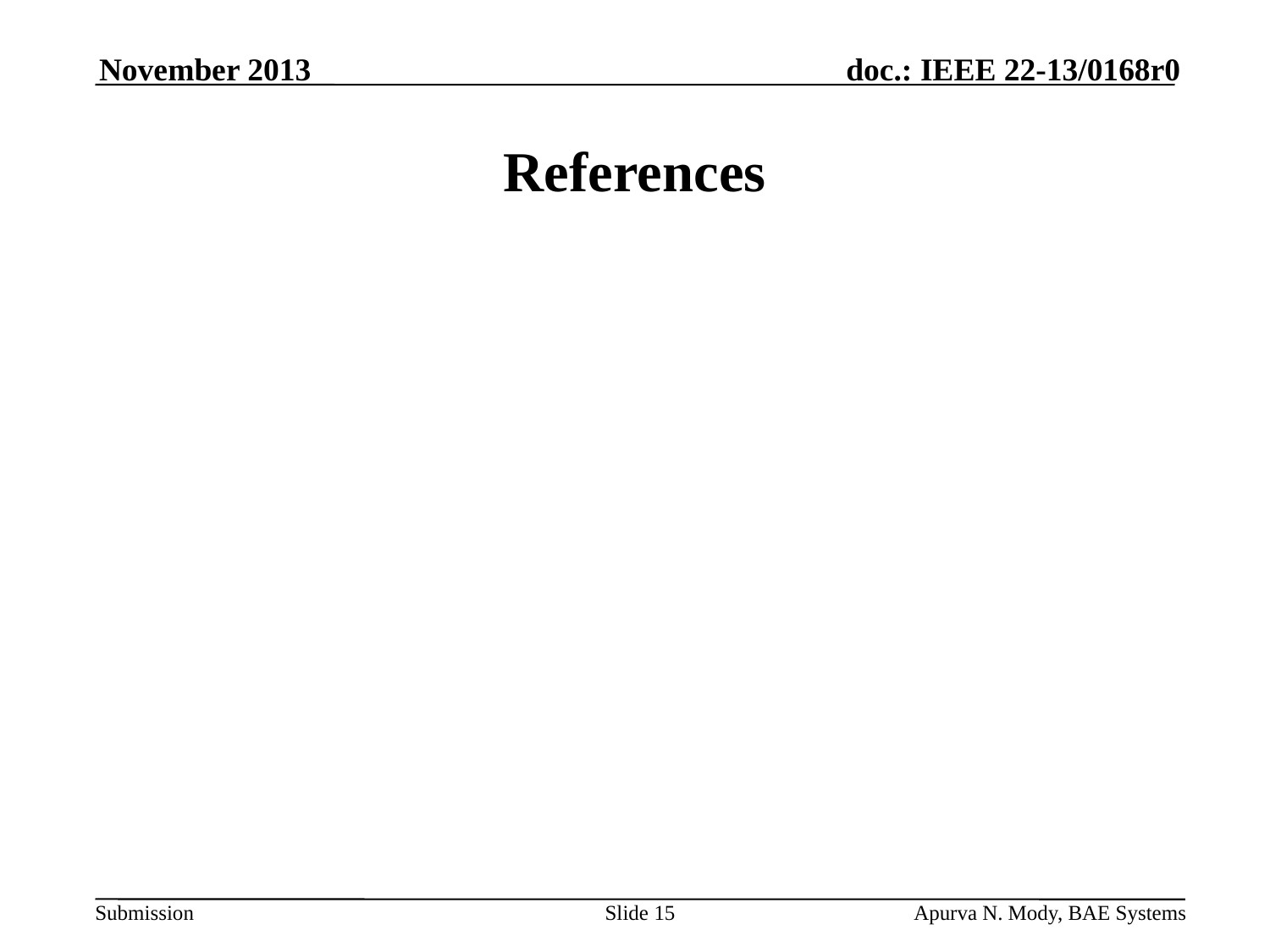

November 2013
# References

Slide 15
Apurva N. Mody, BAE Systems